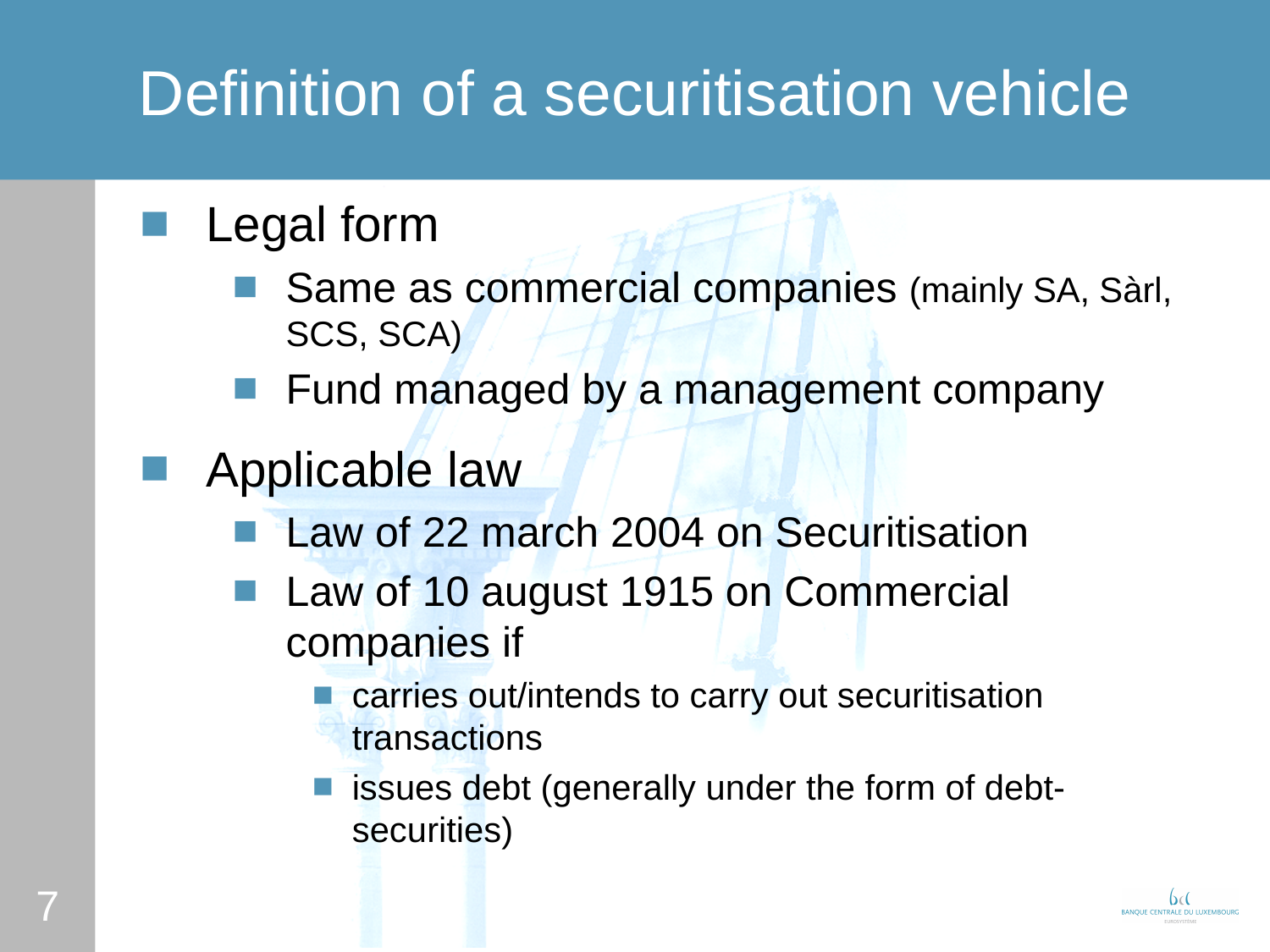

# Definition of a securitisation vehicle
Legal form
Same as commercial companies (mainly SA, Sàrl, SCS, SCA)
Fund managed by a management company
Applicable law
Law of 22 march 2004 on Securitisation
Law of 10 august 1915 on Commercial companies if
carries out/intends to carry out securitisation transactions
issues debt (generally under the form of debt-securities)
7